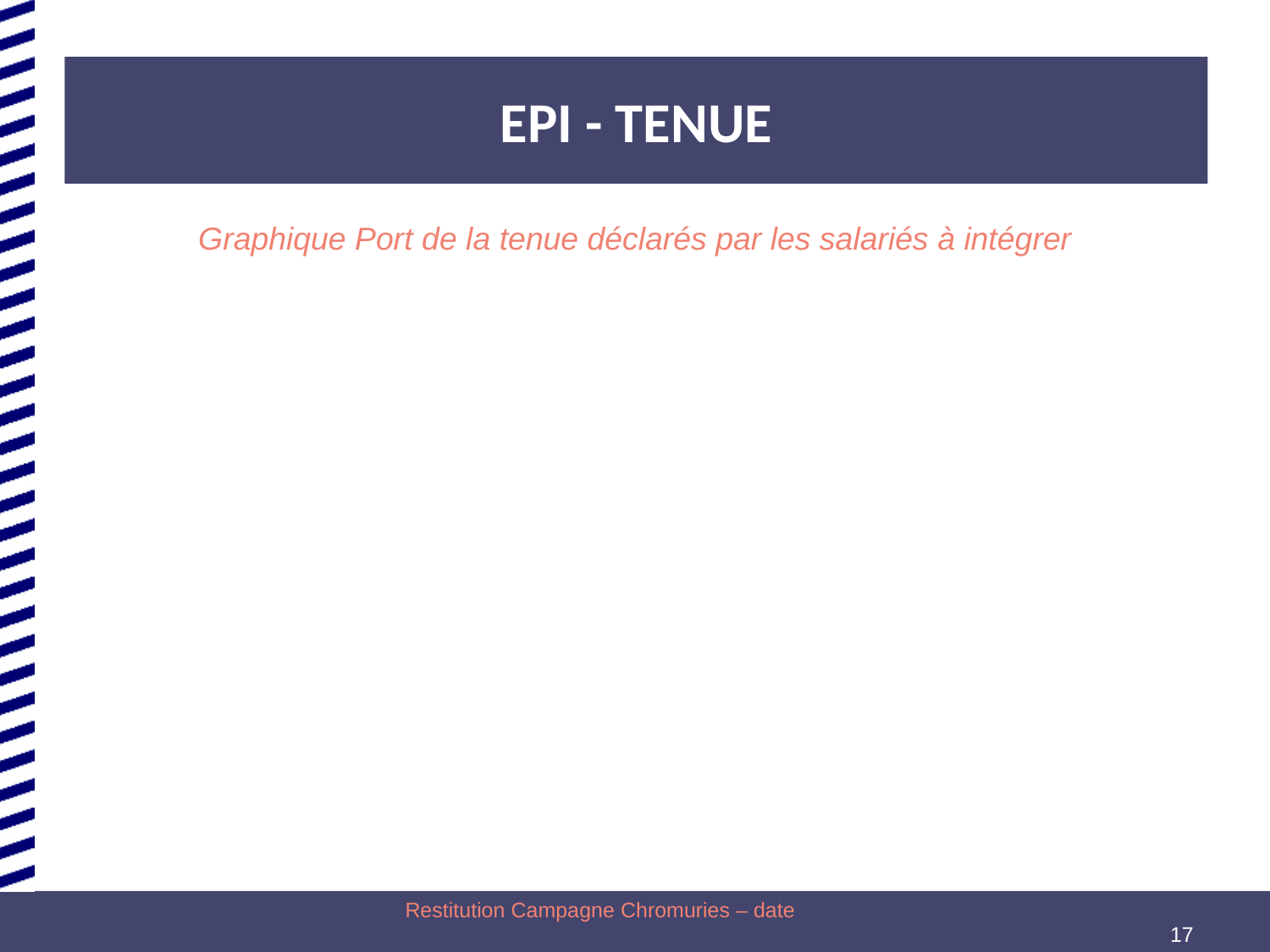

# Epi - TENUE
Graphique Port de la tenue déclarés par les salariés à intégrer

Restitution Campagne Chromuries – date
17